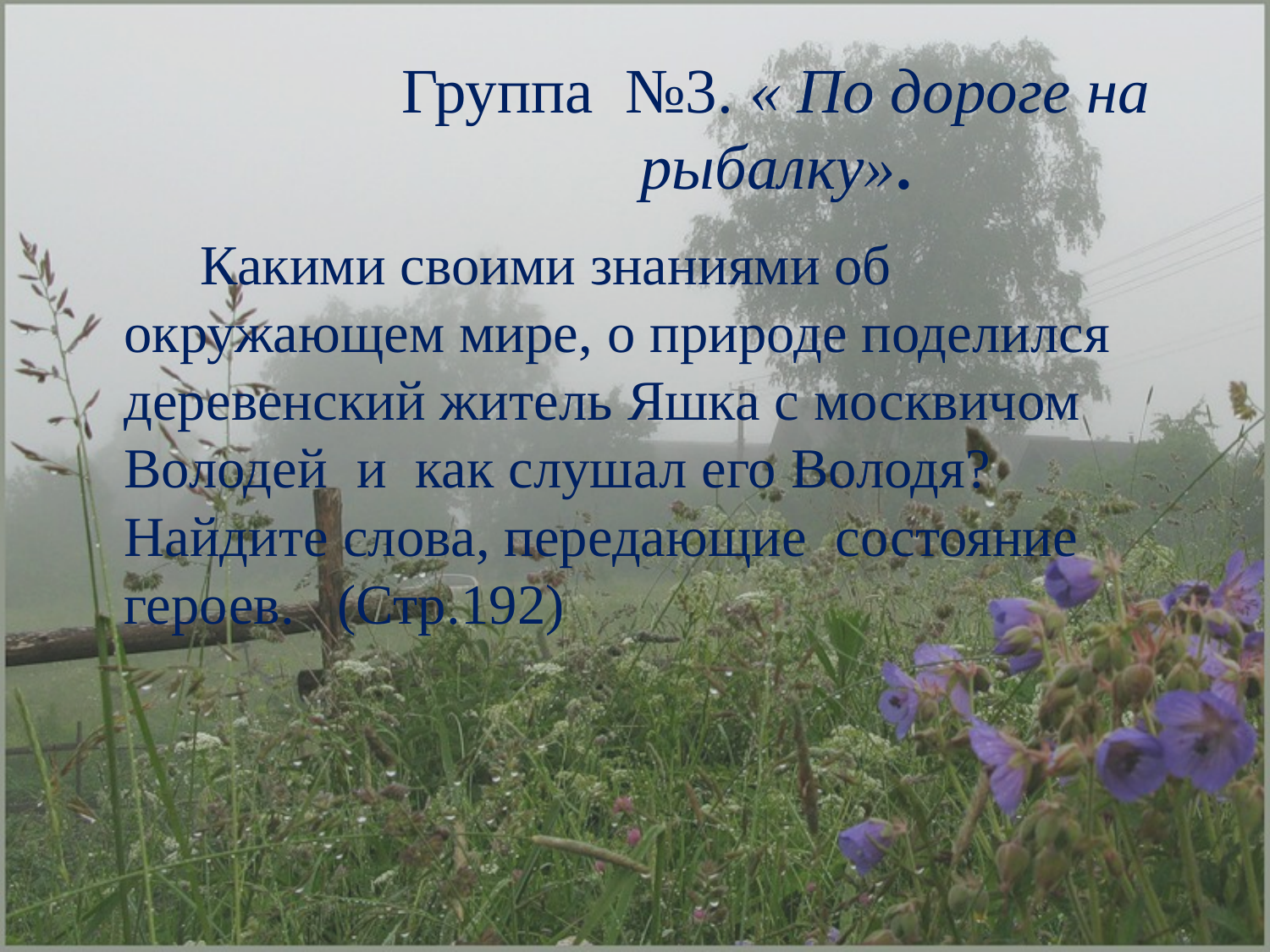

# Группа  №3. « По дороге на рыбалку».
        Какими своими знаниями об окружающем мире, о природе поделился деревенский житель Яшка с москвичом Володей  и  как слушал его Володя? Найдите слова, передающие  состояние героев.   (Стр.192)